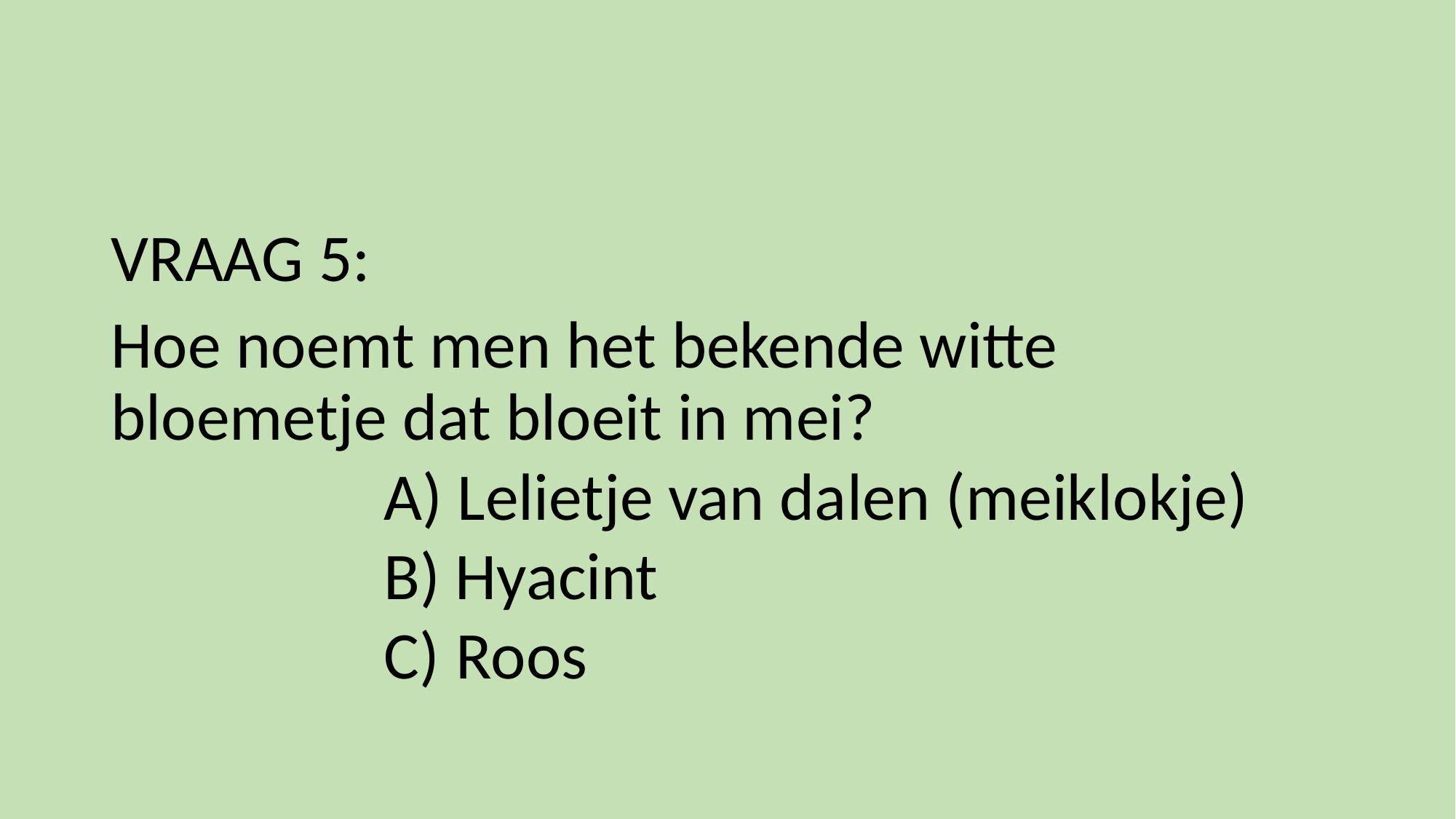

VRAAG 5:
Hoe noemt men het bekende witte bloemetje dat bloeit in mei?
		A) Lelietje van dalen (meiklokje)
		B) Hyacint
		C)  Roos